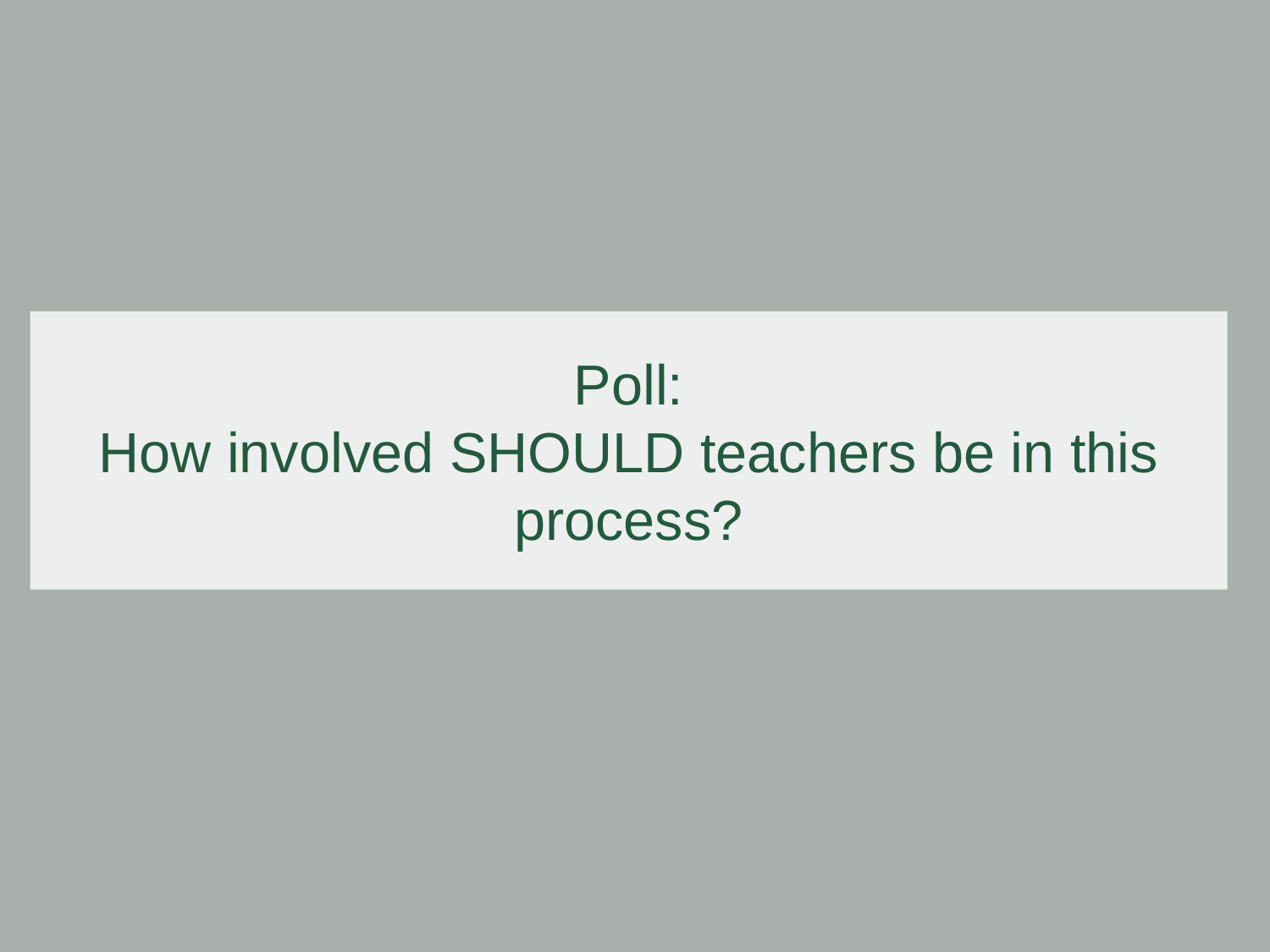

# Poll:
How involved SHOULD teachers be in this process?